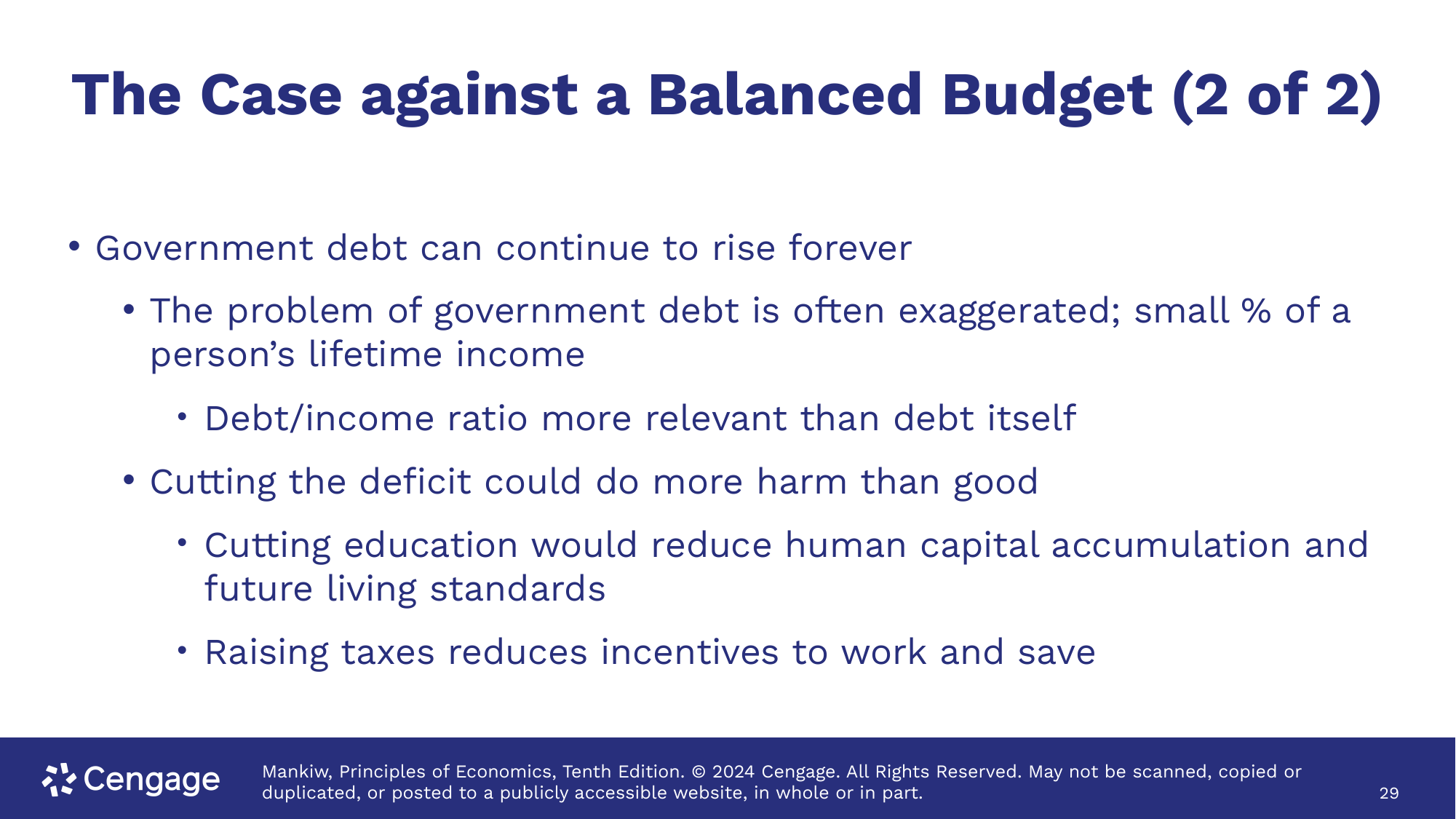

# The Case against a Balanced Budget (2 of 2)
Government debt can continue to rise forever
The problem of government debt is often exaggerated; small % of a person’s lifetime income
Debt/income ratio more relevant than debt itself
Cutting the deficit could do more harm than good
Cutting education would reduce human capital accumulation and future living standards
Raising taxes reduces incentives to work and save